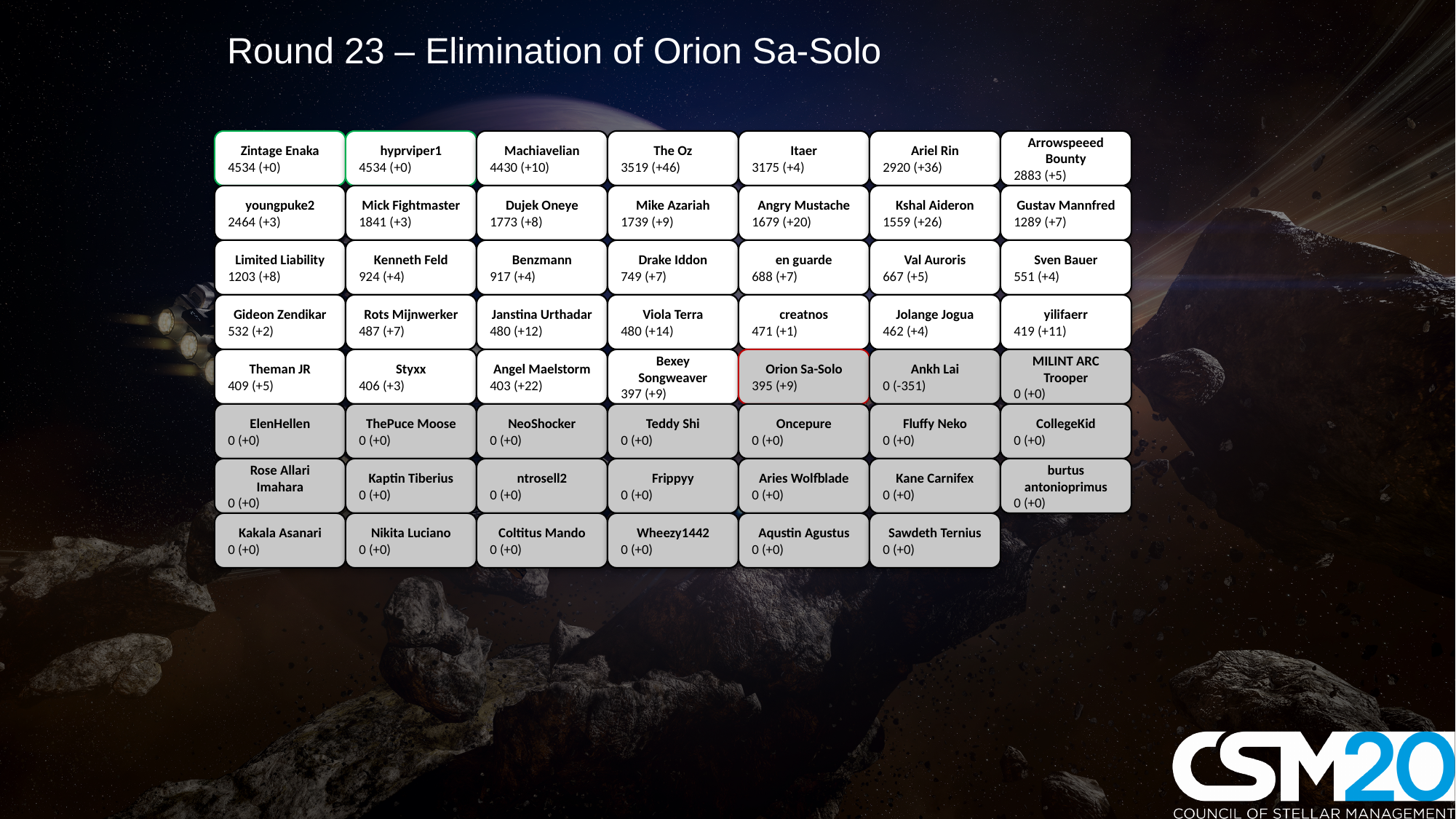

Round 23 – Elimination of Orion Sa-Solo
Zintage Enaka
4534 (+0)
hyprviper1
4534 (+0)
Machiavelian
4430 (+10)
The Oz
3519 (+46)
Itaer
3175 (+4)
Ariel Rin
2920 (+36)
Arrowspeeed Bounty
2883 (+5)
youngpuke2
2464 (+3)
Mick Fightmaster
1841 (+3)
Dujek Oneye
1773 (+8)
Mike Azariah
1739 (+9)
Angry Mustache
1679 (+20)
Kshal Aideron
1559 (+26)
Gustav Mannfred
1289 (+7)
Limited Liability
1203 (+8)
Kenneth Feld
924 (+4)
Benzmann
917 (+4)
Drake Iddon
749 (+7)
en guarde
688 (+7)
Val Auroris
667 (+5)
Sven Bauer
551 (+4)
Gideon Zendikar
532 (+2)
Rots Mijnwerker
487 (+7)
Janstina Urthadar
480 (+12)
Viola Terra
480 (+14)
creatnos
471 (+1)
Jolange Jogua
462 (+4)
yilifaerr
419 (+11)

Theman JR
409 (+5)
Styxx
406 (+3)
Angel Maelstorm
403 (+22)
Bexey Songweaver
397 (+9)
Orion Sa-Solo
395 (+9)
Ankh Lai
0 (-351)
MILINT ARC Trooper
0 (+0)
ElenHellen
0 (+0)
ThePuce Moose
0 (+0)
NeoShocker
0 (+0)
Teddy Shi
0 (+0)
Oncepure
0 (+0)
Fluffy Neko
0 (+0)
CollegeKid
0 (+0)
Rose Allari Imahara
0 (+0)
Kaptin Tiberius
0 (+0)
ntrosell2
0 (+0)
Frippyy
0 (+0)
Aries Wolfblade
0 (+0)
Kane Carnifex
0 (+0)
burtus antonioprimus
0 (+0)
Kakala Asanari
0 (+0)
Nikita Luciano
0 (+0)
Coltitus Mando
0 (+0)
Wheezy1442
0 (+0)
Aqustin Agustus
0 (+0)
Sawdeth Ternius
0 (+0)
#